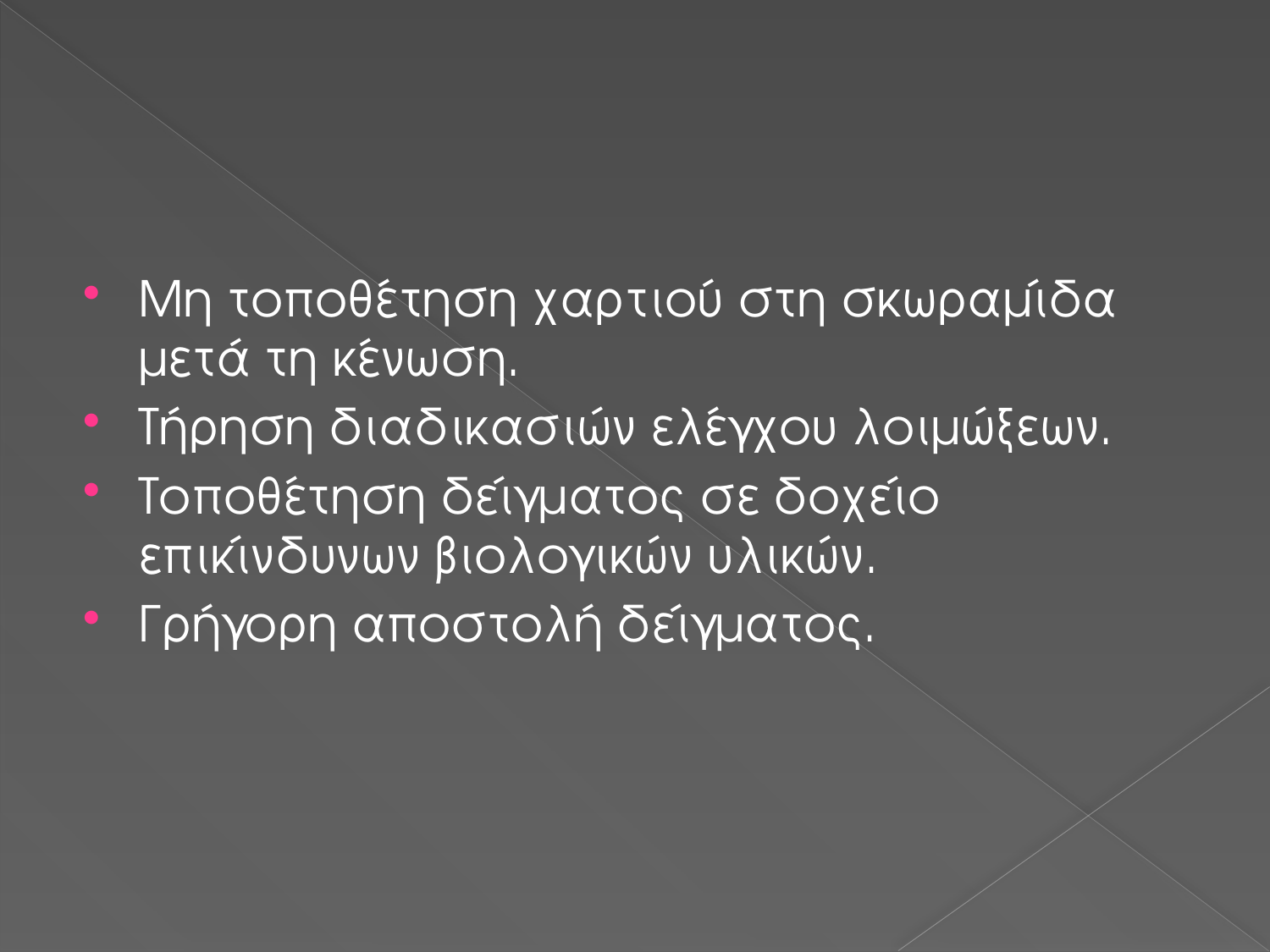

#
Μη τοποθέτηση χαρτιού στη σκωραμίδα μετά τη κένωση.
Τήρηση διαδικασιών ελέγχου λοιμώξεων.
Τοποθέτηση δείγματος σε δοχείο επικίνδυνων βιολογικών υλικών.
Γρήγορη αποστολή δείγματος.